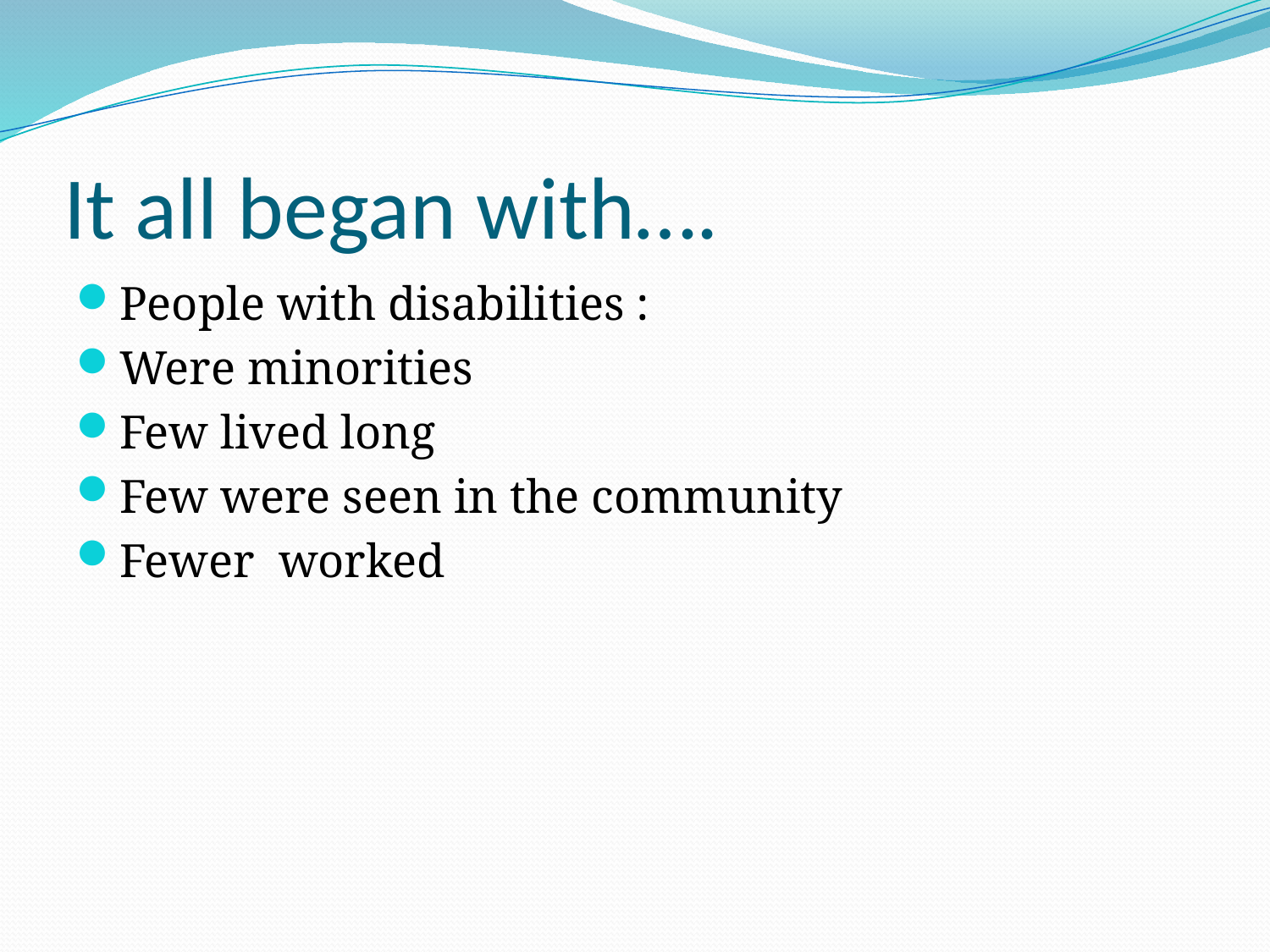

# It all began with….
People with disabilities :
Were minorities
Few lived long
Few were seen in the community
Fewer  worked